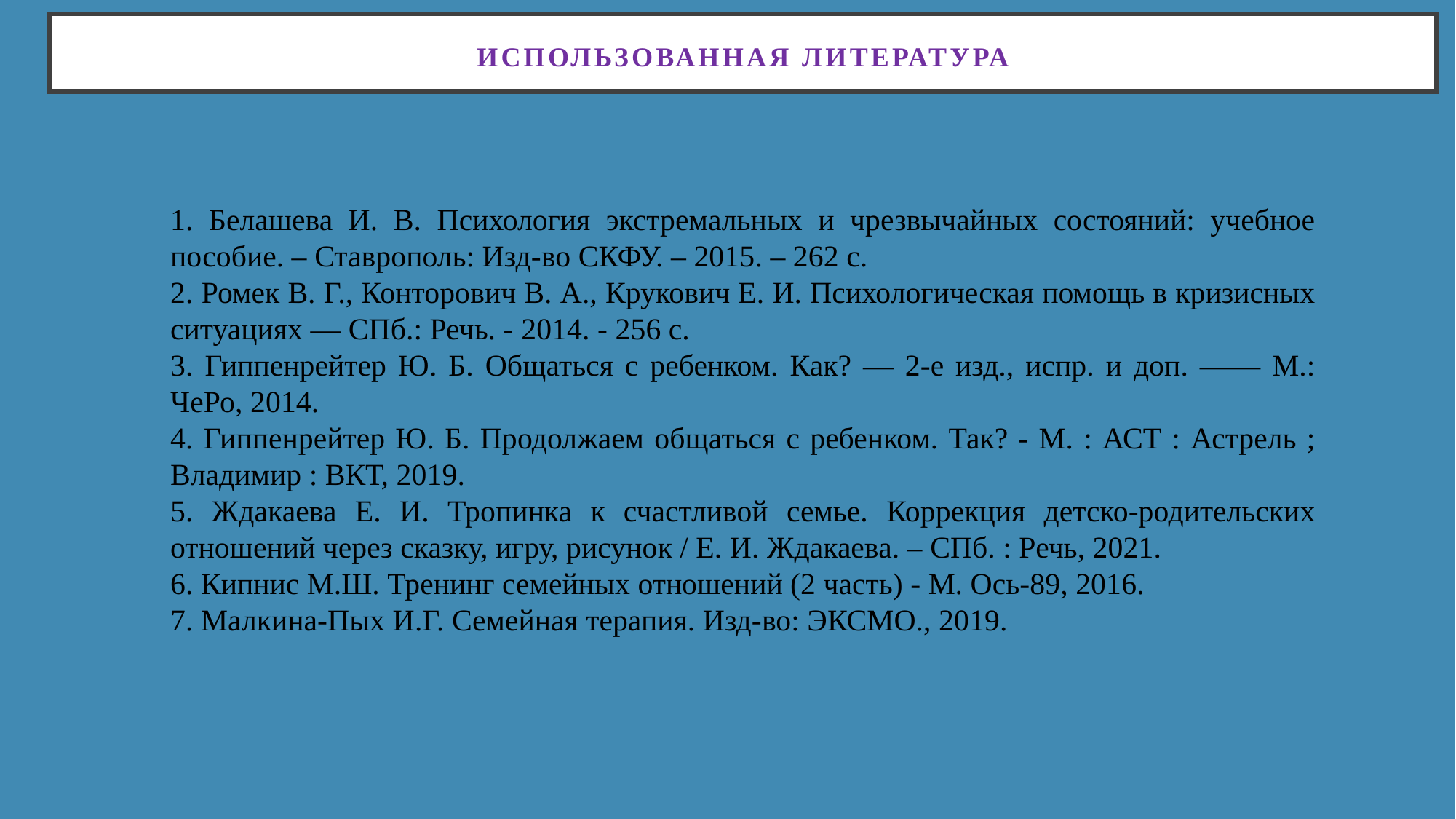

Использованная литература
1. Белашева И. В. Психология экстремальных и чрезвычайных состояний: учебное пособие. – Ставрополь: Изд-во СКФУ. – 2015. – 262 с.
2. Ромек В. Г., Конторович В. А., Крукович Е. И. Психологическая помощь в кризисных ситуациях — СПб.: Речь. - 2014. - 256 с.
3. Гиппенрейтер Ю. Б. Общаться с ребенком. Как? — 2-е изд., испр. и доп. —— М.: ЧеРо, 2014.
4. Гиппенрейтер Ю. Б. Продолжаем общаться с ребенком. Так? - М. : АСТ : Астрель ; Владимир : ВКТ, 2019.
5. Ждакаева Е. И. Тропинка к счастливой семье. Коррекция детско-родительских отношений через сказку, игру, рисунок / Е. И. Ждакаева. – СПб. : Речь, 2021.
6. Кипнис М.Ш. Тренинг семейных отношений (2 часть) - М. Ось-89, 2016.
7. Малкина-Пых И.Г. Семейная терапия. Изд-во: ЭКСМО., 2019.